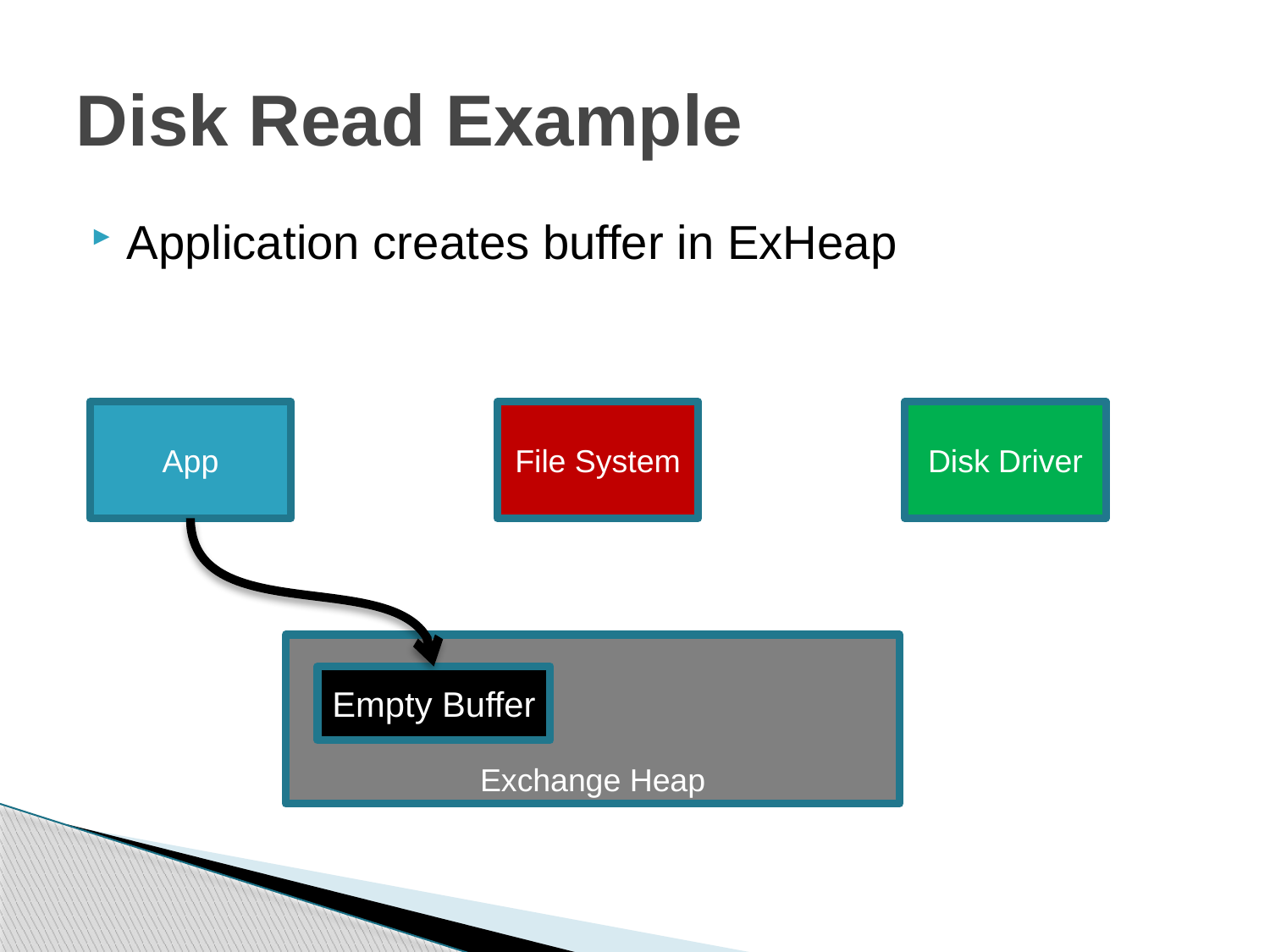

# Disk Read Example
Application creates buffer in ExHeap
App
File System
Disk Driver
Exchange Heap
Empty Buffer